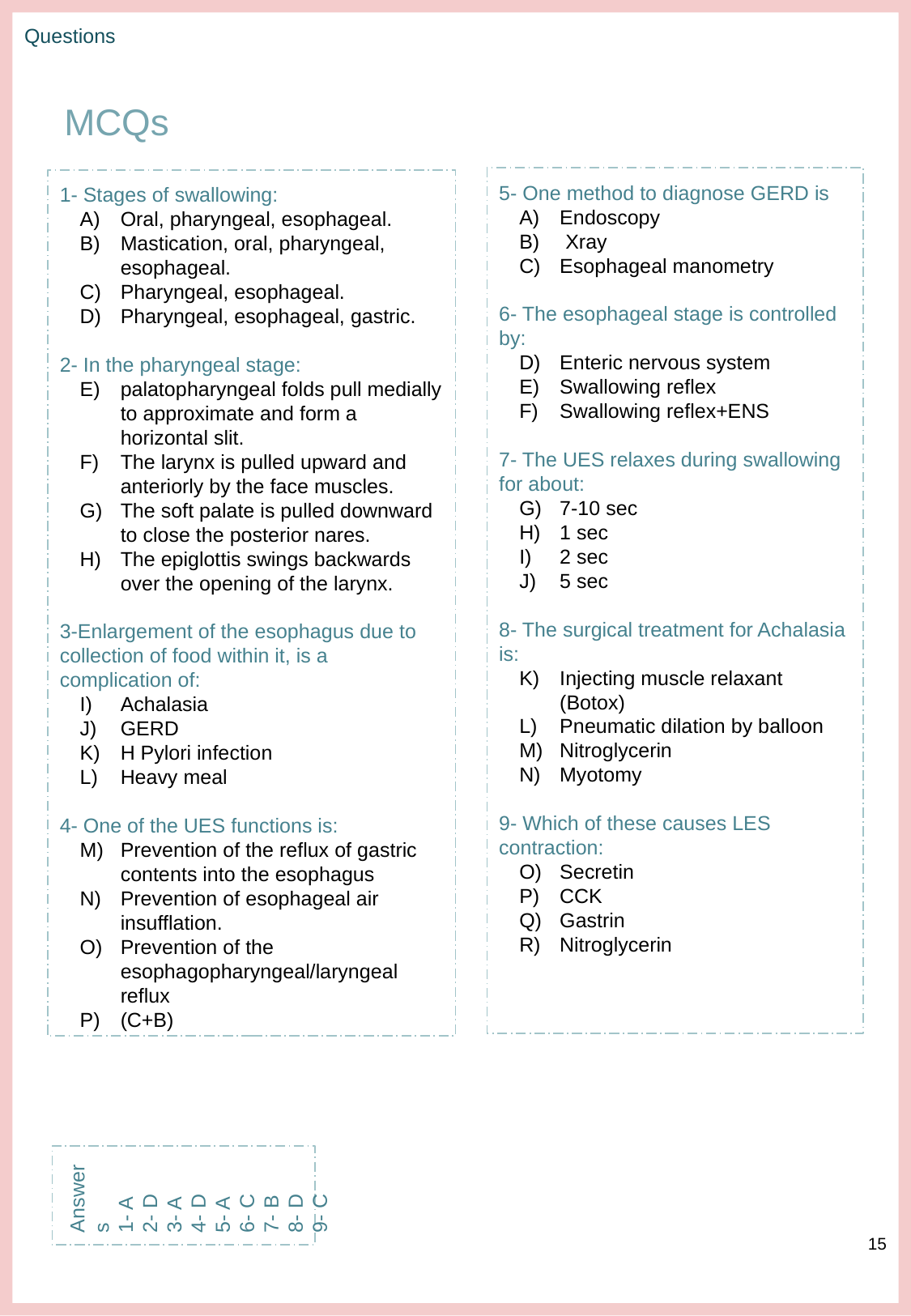

Questions
MCQs
5- One method to diagnose GERD is
Endoscopy
 Xray
Esophageal manometry

6- The esophageal stage is controlled by:
Enteric nervous system
Swallowing reflex
Swallowing reflex+ENS

7- The UES relaxes during swallowing for about:
7-10 sec
1 sec
2 sec
5 sec

8- The surgical treatment for Achalasia is:
Injecting muscle relaxant (Botox)
Pneumatic dilation by balloon
Nitroglycerin
Myotomy

9- Which of these causes LES contraction:
Secretin
CCK
Gastrin
Nitroglycerin

1- Stages of swallowing:
Oral, pharyngeal, esophageal.
Mastication, oral, pharyngeal, esophageal.
Pharyngeal, esophageal.
Pharyngeal, esophageal, gastric.

2- In the pharyngeal stage:
palatopharyngeal folds pull medially to approximate and form a horizontal slit.
The larynx is pulled upward and anteriorly by the face muscles.
The soft palate is pulled downward to close the posterior nares.
The epiglottis swings backwards over the opening of the larynx.

3-Enlargement of the esophagus due to collection of food within it, is a complication of:
Achalasia
GERD
H Pylori infection
Heavy meal

4- One of the UES functions is:
Prevention of the reflux of gastric contents into the esophagus
Prevention of esophageal air insufflation.
Prevention of the esophagopharyngeal/laryngeal reflux
(C+B)
Answers
1- A
2- D
3- A
4- D
5- A
6- C
7- B
8- D
9- C
15